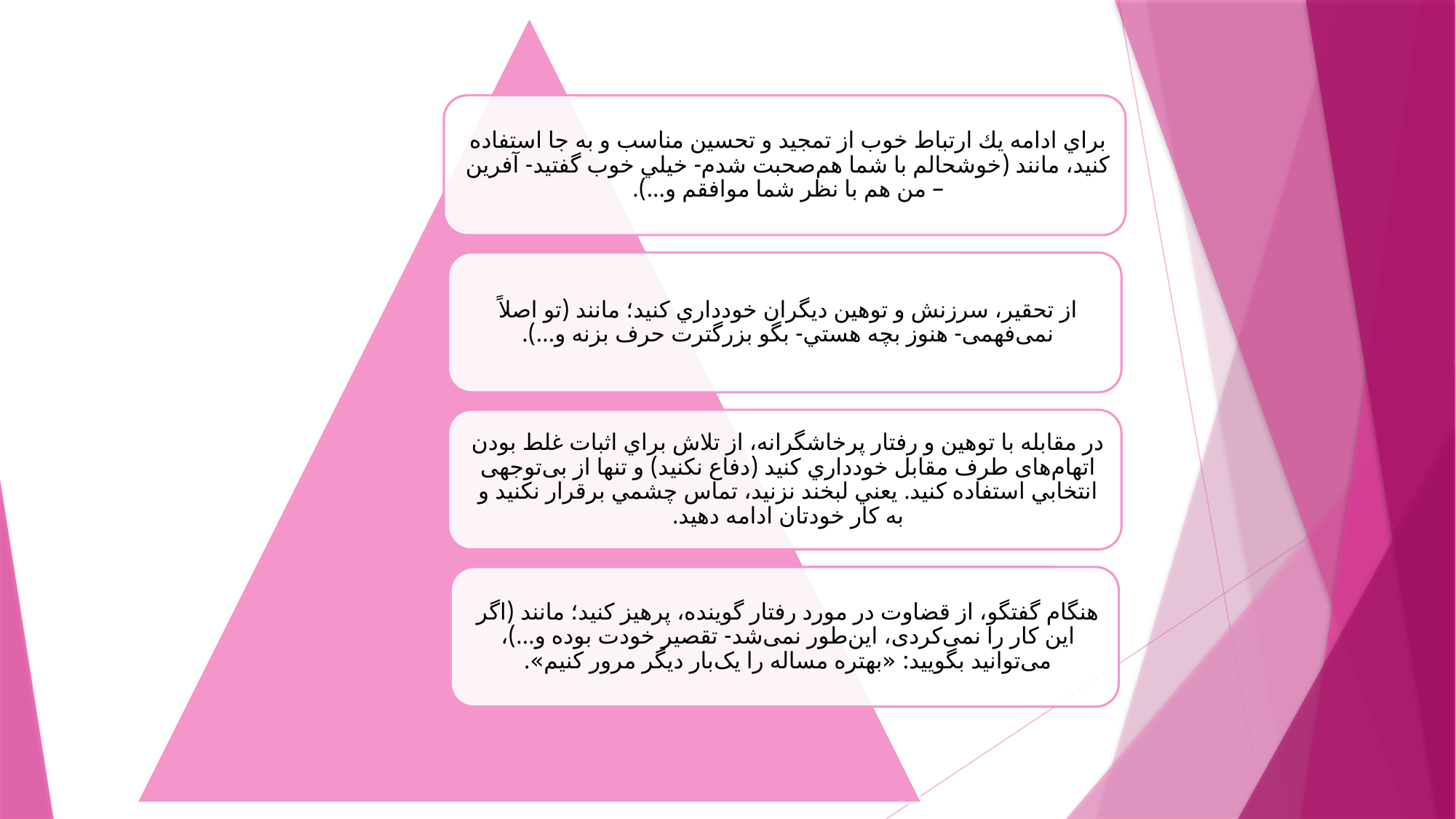

براي ادامه يك ارتباط خوب از تمجيد و تحسين مناسب و به جا استفاده كنيد، مانند (خوشحالم با شما هم‌صحبت شدم- خيلي خوب گفتيد- آفرين – من هم با نظر شما موافقم و...).
از تحقير، سرزنش و توهين ديگران خودداري كنيد؛ مانند (تو اصلاً نمی‌فهمی- هنوز بچه هستي- بگو بزرگترت حرف بزنه و...).
در مقابله با توهین‌ و رفتار پرخاشگرانه، از تلاش براي اثبات غلط بودن اتهام‌های طرف مقابل خودداري كنيد (دفاع نكنيد) و تنها از بی‌توجهی انتخابي استفاده کنید. يعني لبخند نزنيد، تماس چشمي برقرار نكنيد و به كار خودتان ادامه دهيد.
هنگام گفتگو، از قضاوت در مورد رفتار گوينده، پرهيز كنيد؛ مانند (اگر اين كار را نمی‌کردی، این‌طور نمی‌شد- تقصير خودت بوده و...)، می‌توانید بگوييد: «بهتره مساله را یک‌بار ديگر مرور كنيم».